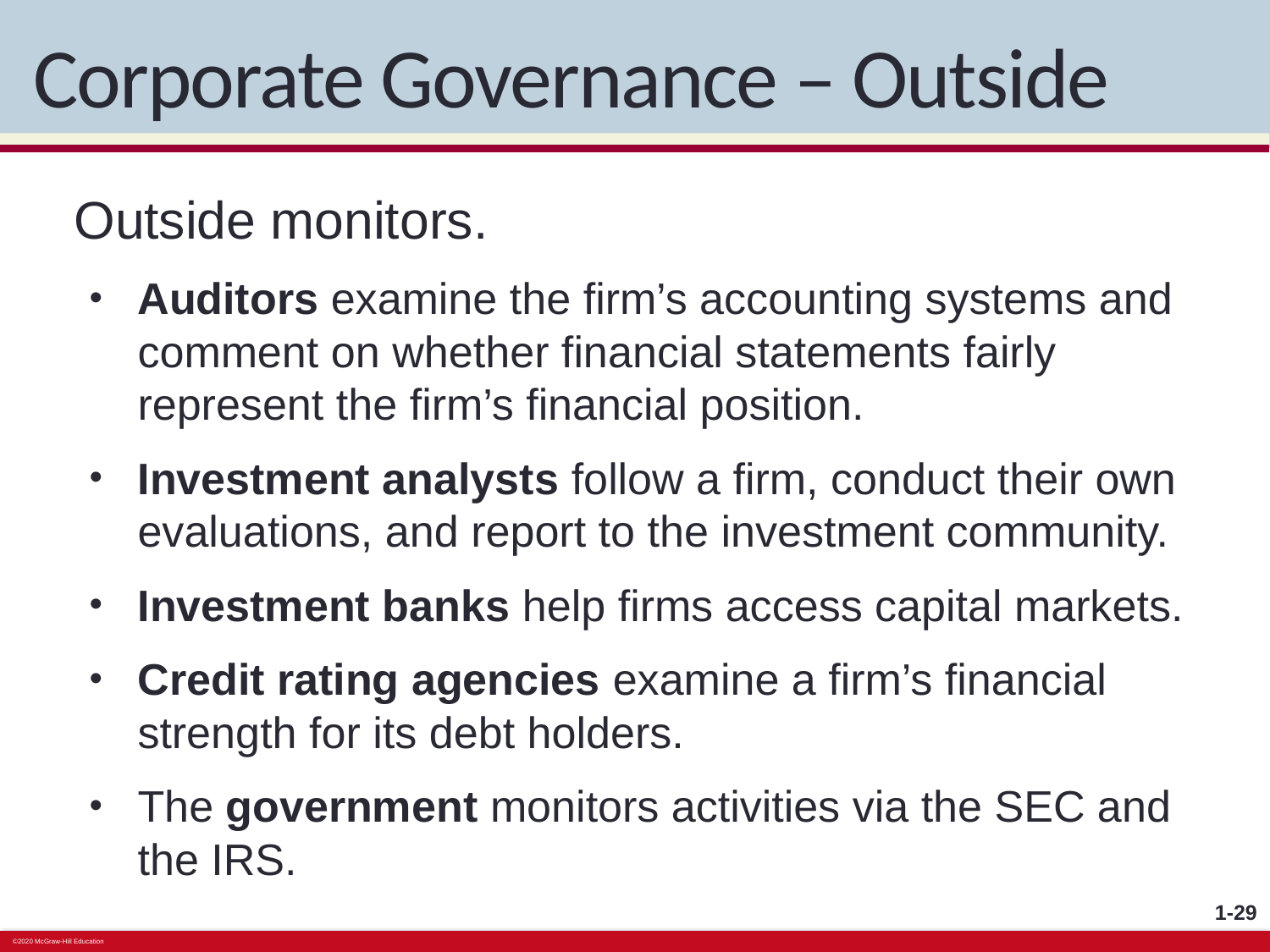

# Corporate Governance – Outside
Outside monitors.
Auditors examine the firm’s accounting systems and comment on whether financial statements fairly represent the firm’s financial position.
Investment analysts follow a firm, conduct their own evaluations, and report to the investment community.
Investment banks help firms access capital markets.
Credit rating agencies examine a firm’s financial strength for its debt holders.
The government monitors activities via the SEC and the IRS.